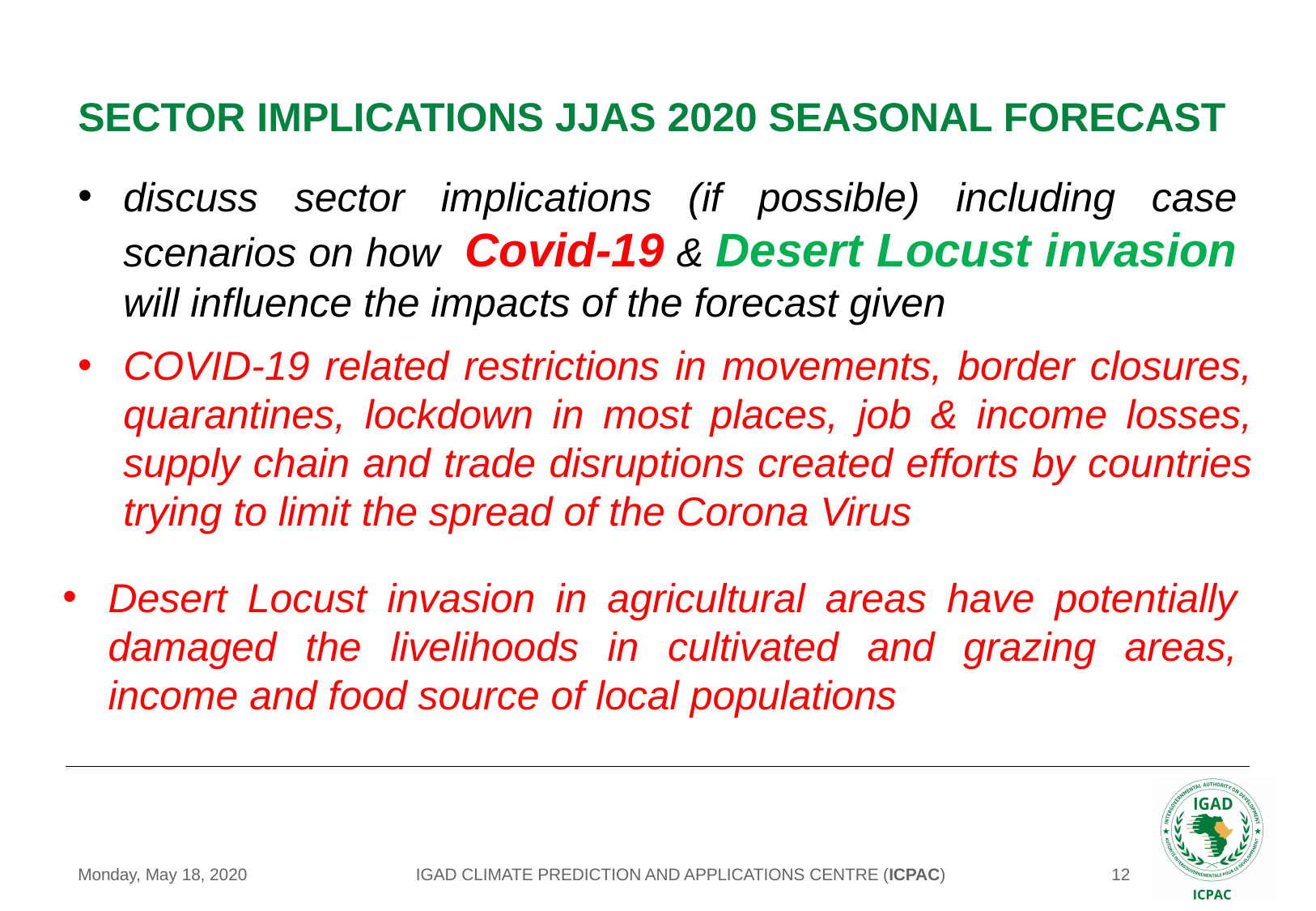

# Sector implications JJAS 2020 seasonal forecast
discuss sector implications (if possible) including case scenarios on how  Covid-19 & Desert Locust invasion will influence the impacts of the forecast given
COVID-19 related restrictions in movements, border closures, quarantines, lockdown in most places, job & income losses, supply chain and trade disruptions created efforts by countries trying to limit the spread of the Corona Virus
Desert Locust invasion in agricultural areas have potentially damaged the livelihoods in cultivated and grazing areas, income and food source of local populations
IGAD CLIMATE PREDICTION AND APPLICATIONS CENTRE (ICPAC)
Monday, May 18, 2020
12